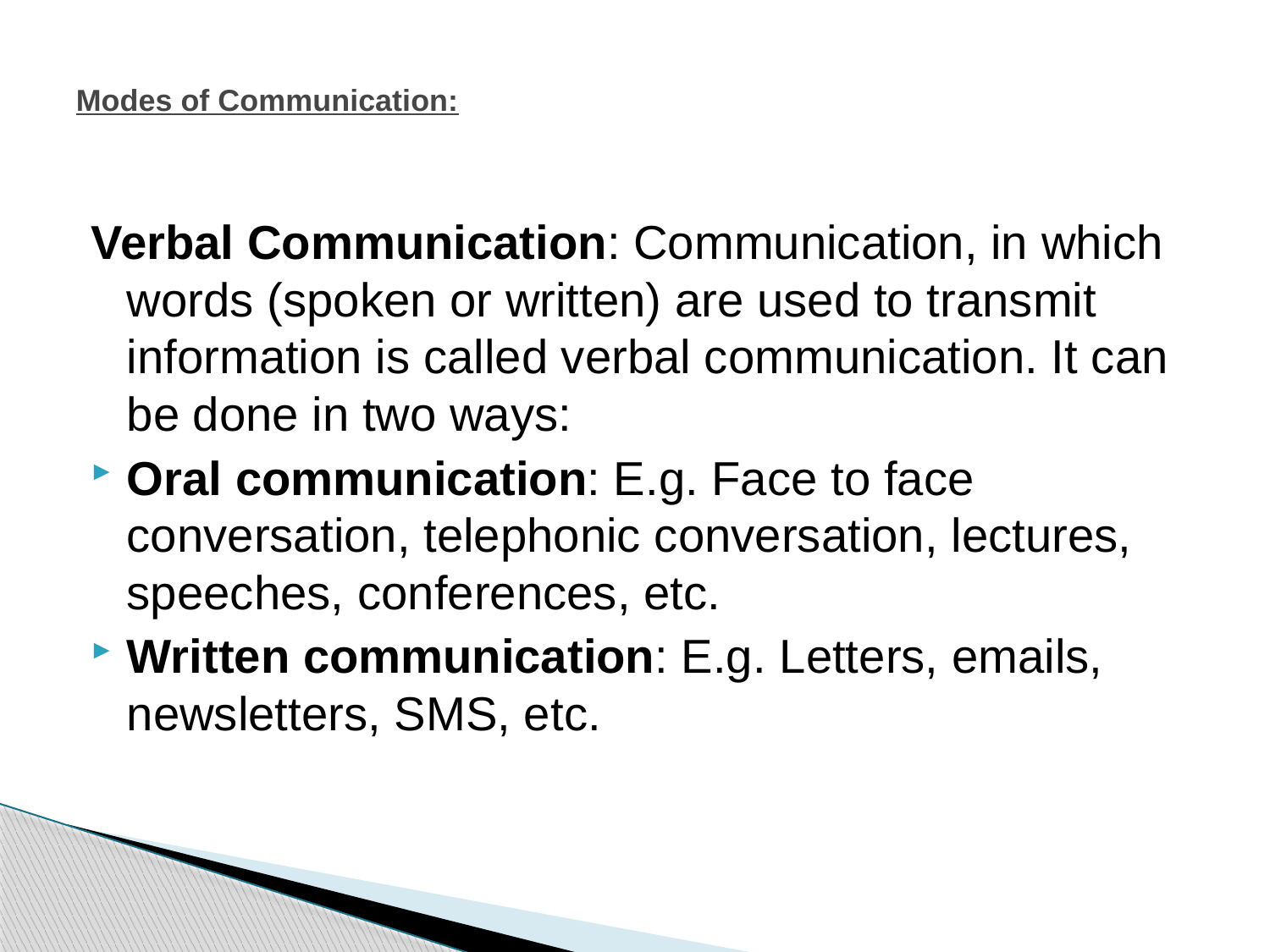

# Modes of Communication:
Verbal Communication: Communication, in which words (spoken or written) are used to transmit information is called verbal communication. It can be done in two ways:
Oral communication: E.g. Face to face conversation, telephonic conversation, lectures, speeches, conferences, etc.
Written communication: E.g. Letters, emails, newsletters, SMS, etc.